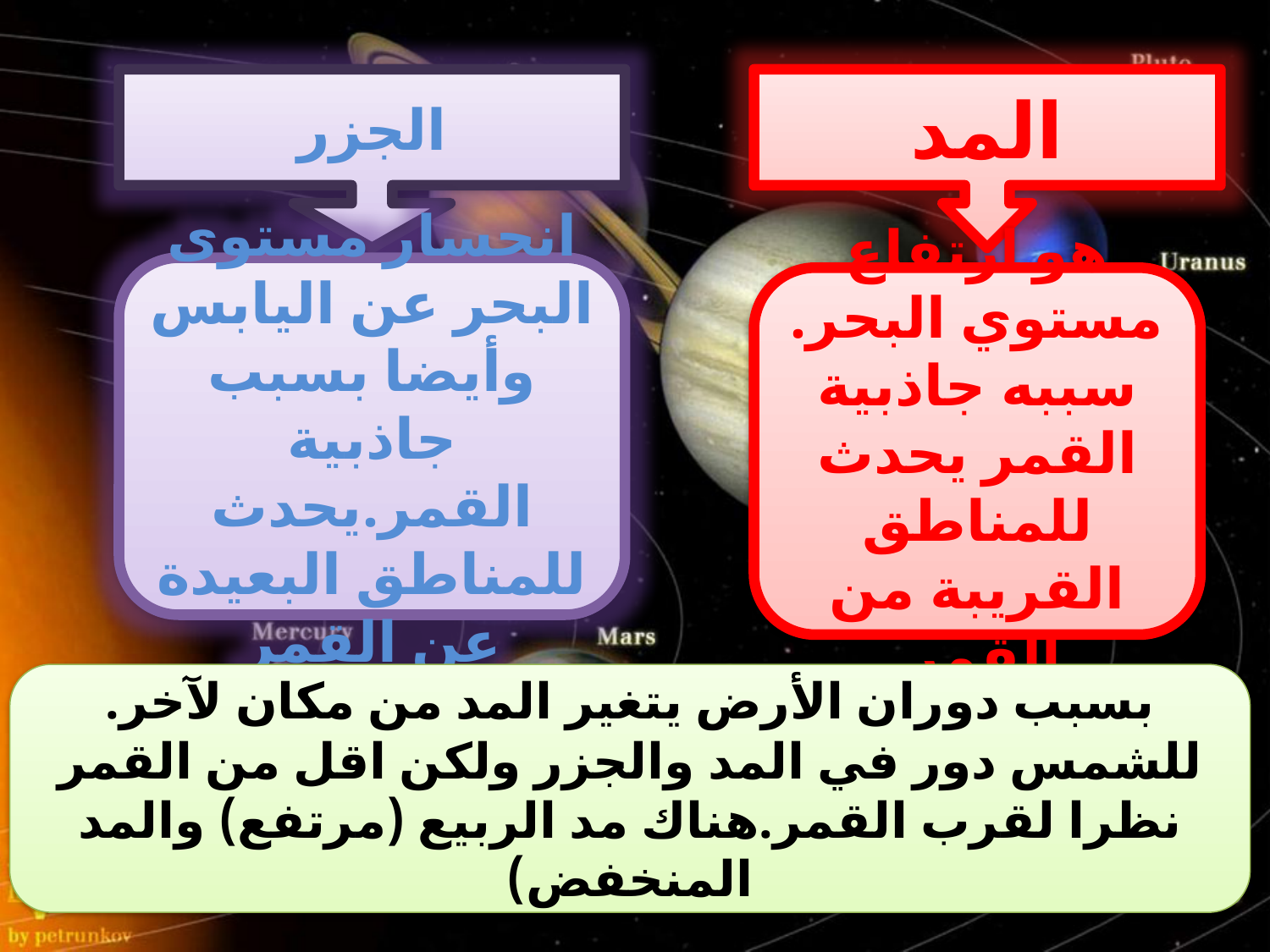

الجزر
المد
انحسار مستوى البحر عن اليابس وأيضا بسبب جاذبية القمر.يحدث للمناطق البعيدة عن القمر
هو ارتفاع مستوي البحر. سببه جاذبية القمر يحدث للمناطق القريبة من القمر
بسبب دوران الأرض يتغير المد من مكان لآخر.
للشمس دور في المد والجزر ولكن اقل من القمر نظرا لقرب القمر.هناك مد الربيع (مرتفع) والمد المنخفض)